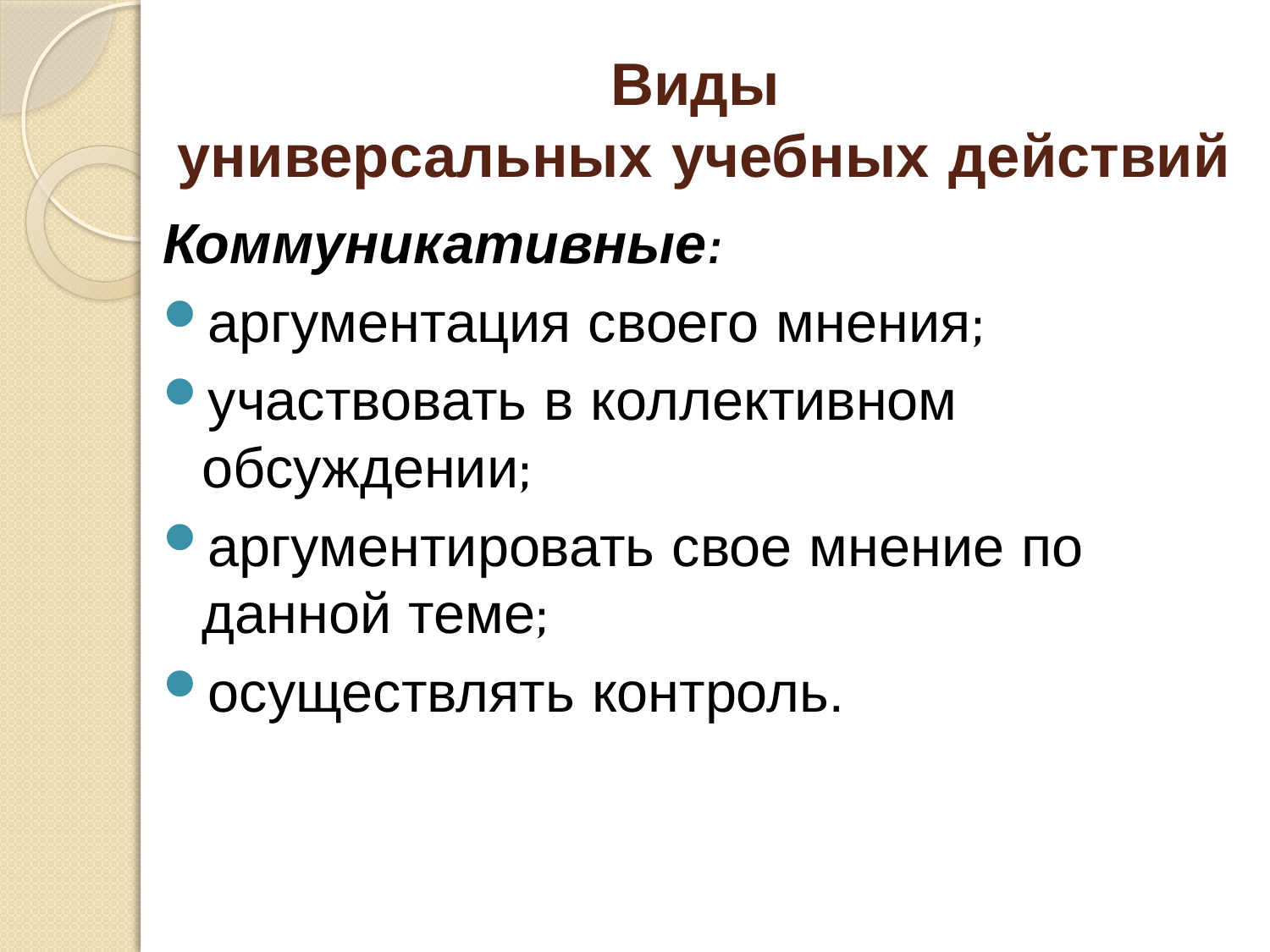

# Виды универсальных учебных действий
Коммуникативные:
аргументация своего мнения;
участвовать в коллективном обсуждении;
аргументировать свое мнение по данной теме;
осуществлять контроль.